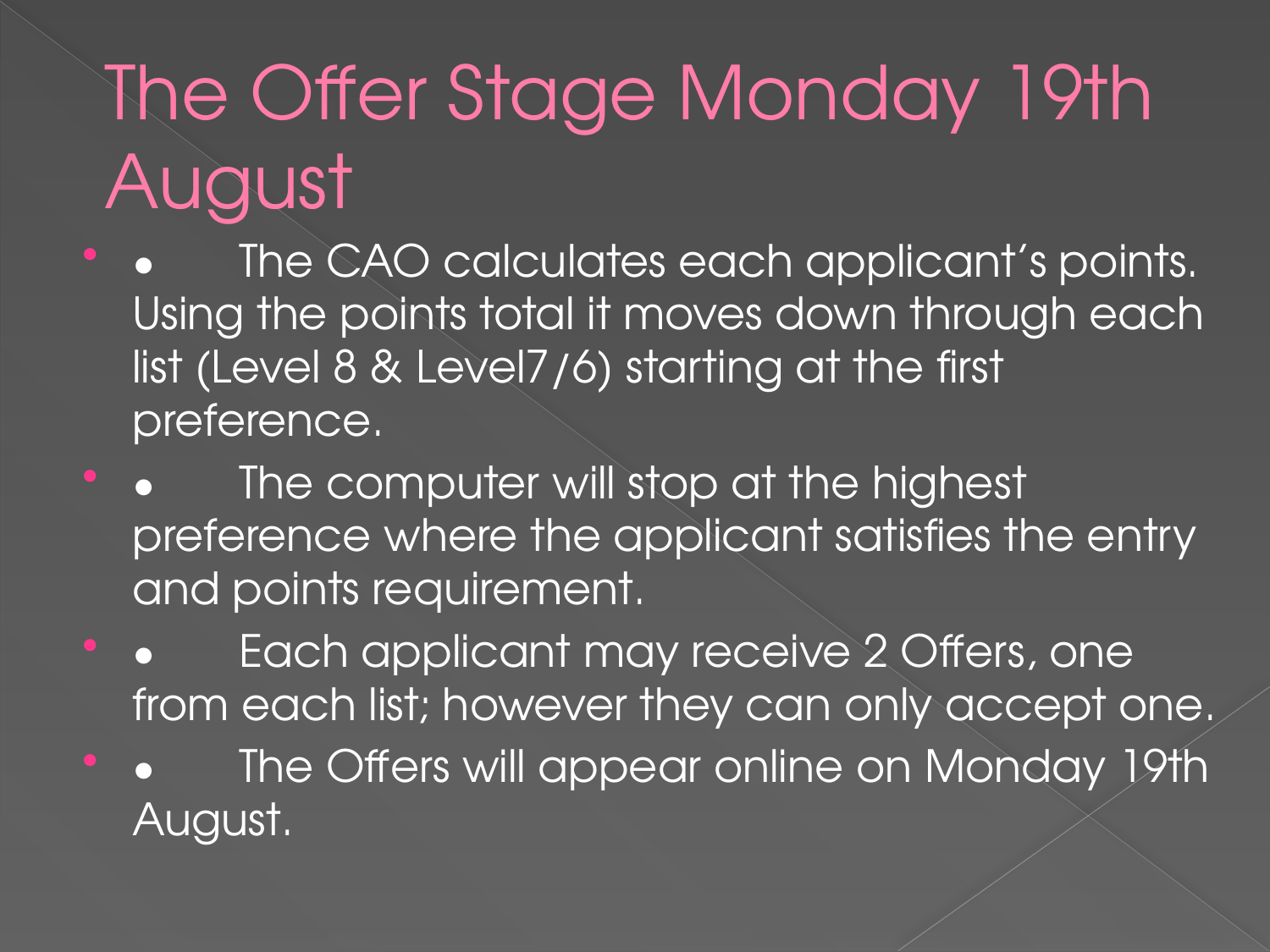

# The Offer Stage Monday 19th August
•	The CAO calculates each applicant’s points. Using the points total it moves down through each list (Level 8 & Level7/6) starting at the first preference.
•	The computer will stop at the highest preference where the applicant satisfies the entry and points requirement.
•	Each applicant may receive 2 Offers, one from each list; however they can only accept one.
•	The Offers will appear online on Monday 19th August.